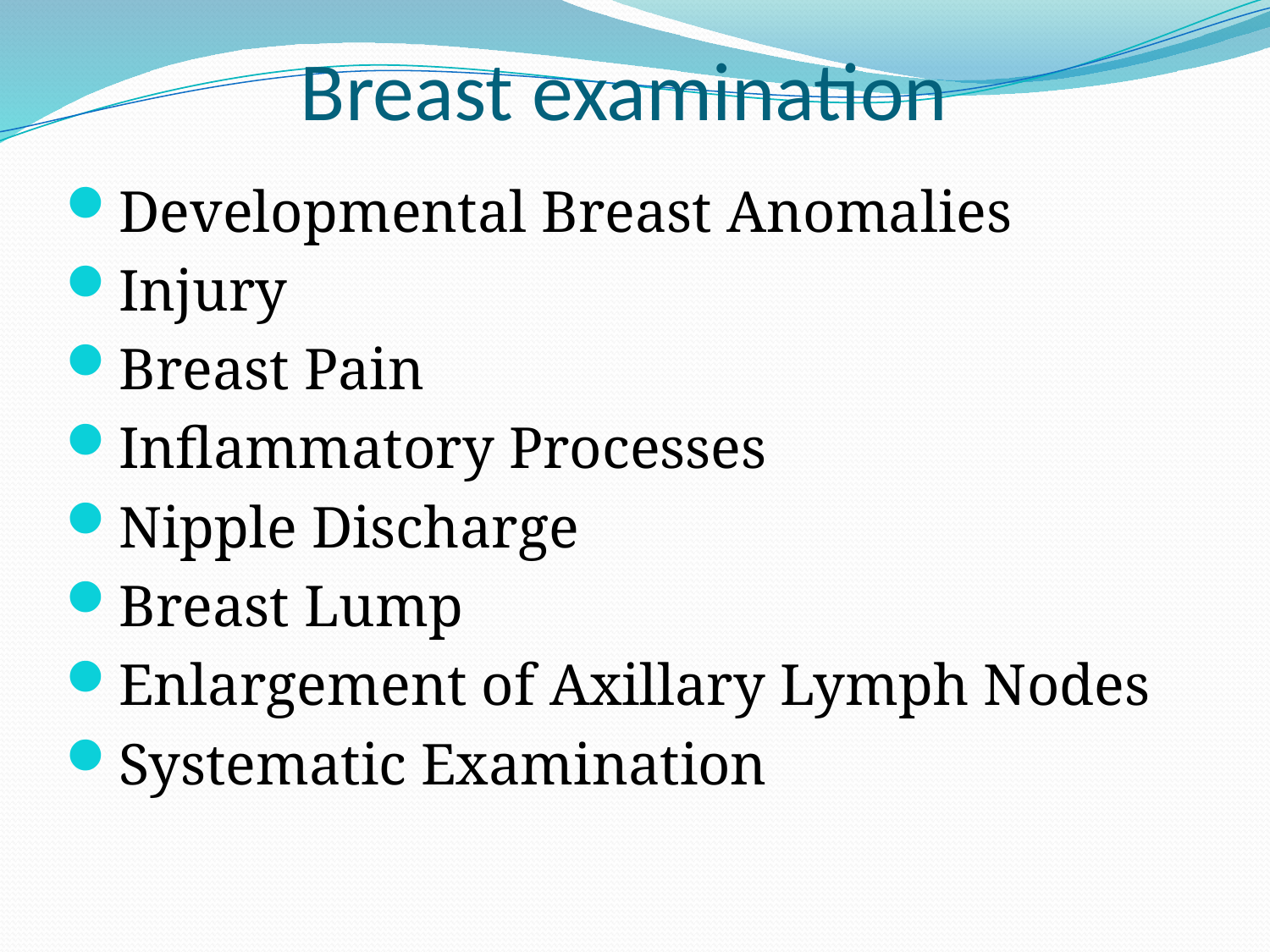

# Breast examination
Developmental Breast Anomalies
Injury
Breast Pain
Inflammatory Processes
Nipple Discharge
Breast Lump
Enlargement of Axillary Lymph Nodes
Systematic Examination